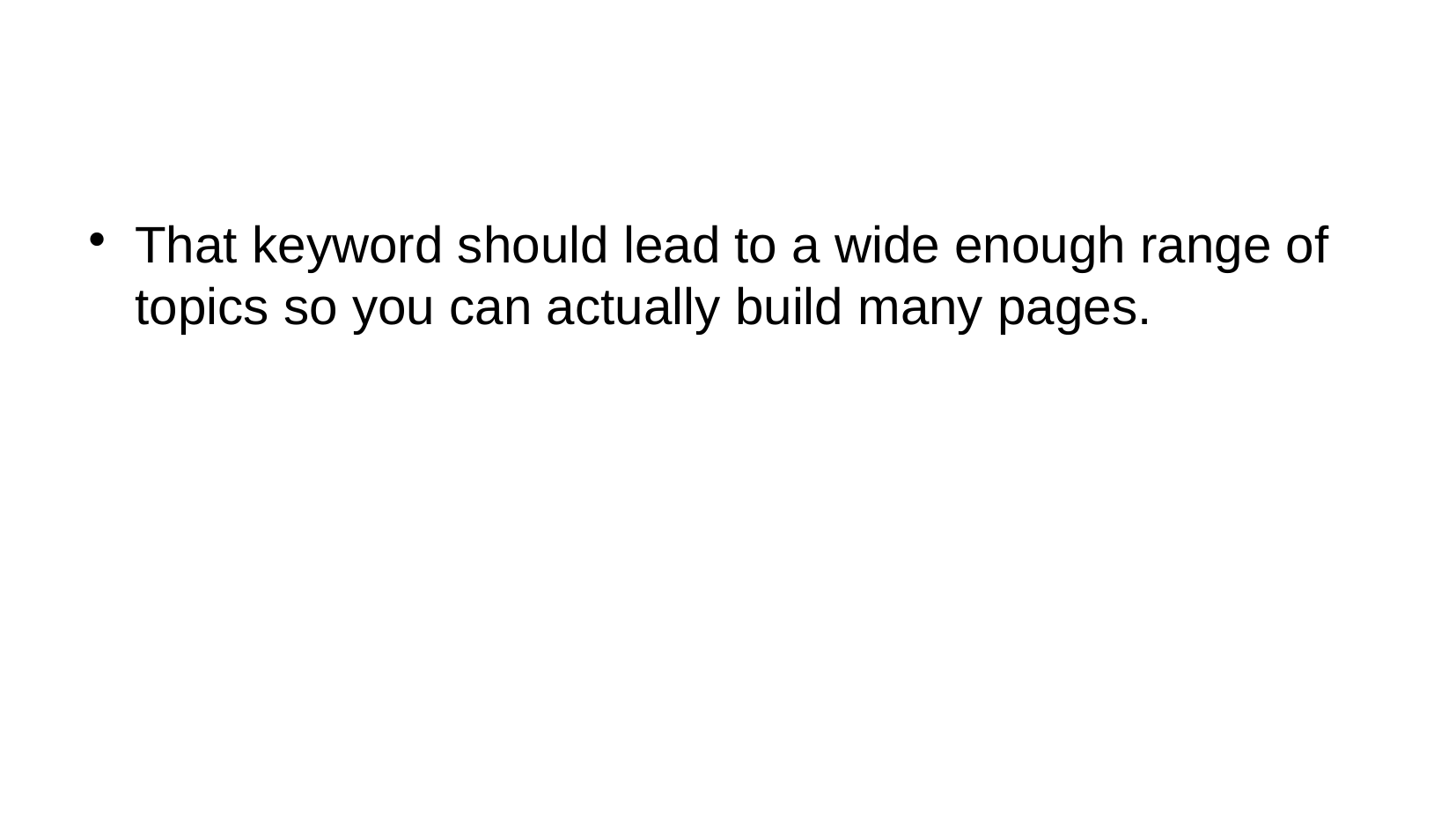

That keyword should lead to a wide enough range of topics so you can actually build many pages.